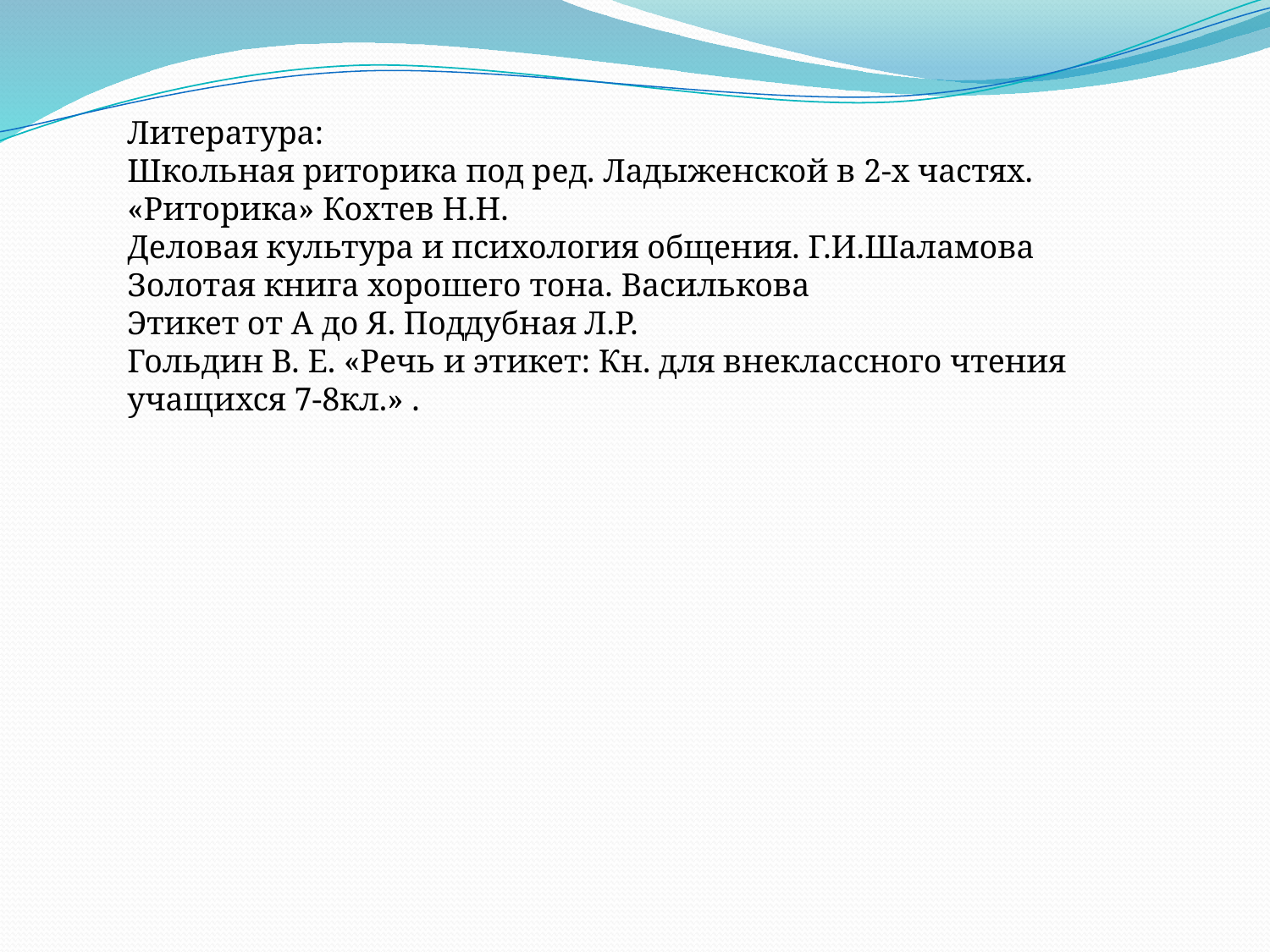

Литература:
Школьная риторика под ред. Ладыженской в 2-х частях.
«Риторика» Кохтев Н.Н.
Деловая культура и психология общения. Г.И.Шаламова
Золотая книга хорошего тона. Василькова
Этикет от А до Я. Поддубная Л.Р.
Гольдин В. Е. «Речь и этикет: Кн. для внеклассного чтения учащихся 7-8кл.» .